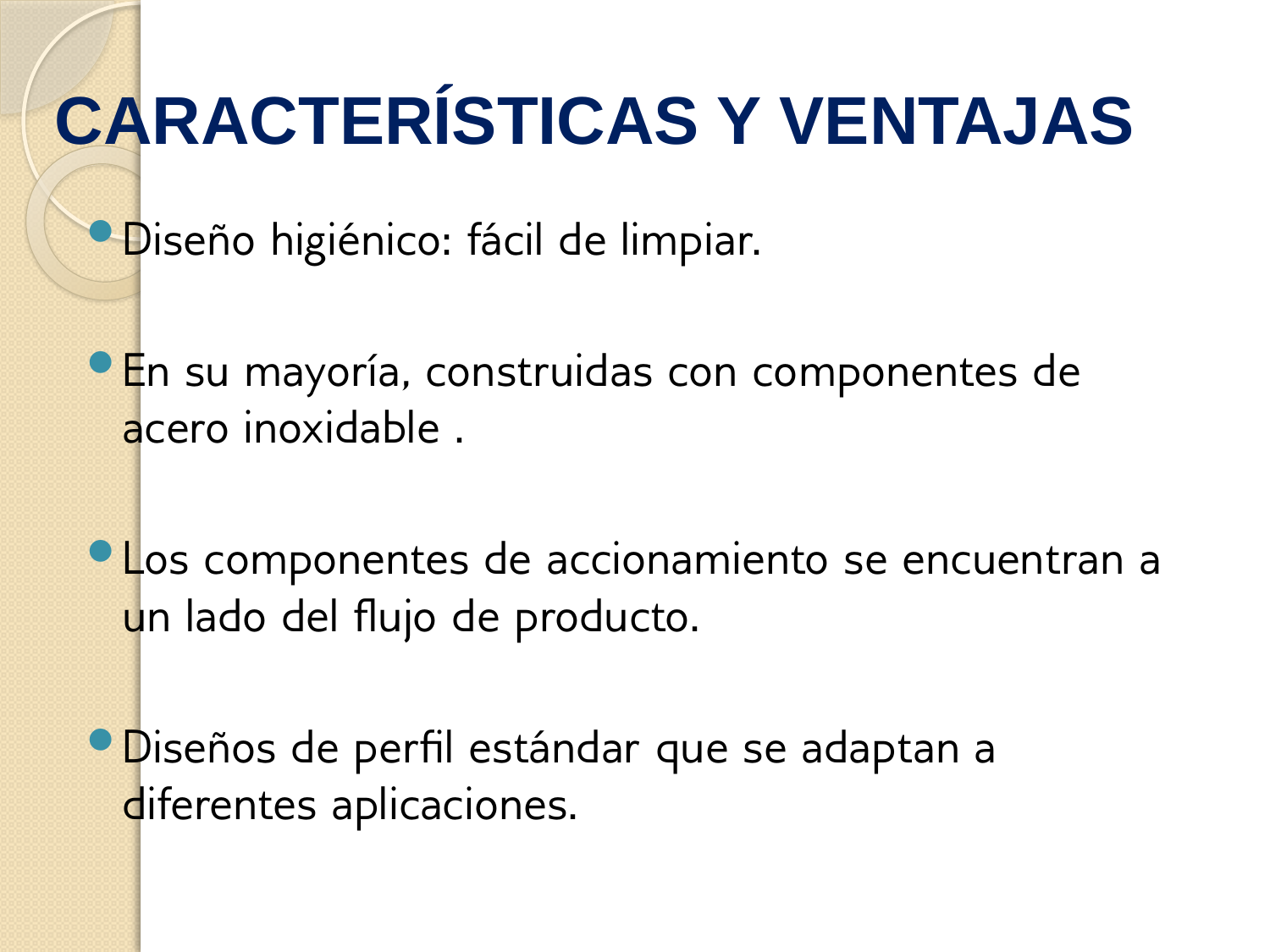

# CARACTERÍSTICAS Y VENTAJAS
Diseño higiénico: fácil de limpiar.

En su mayoría, construidas con componentes de acero inoxidable .

Los componentes de accionamiento se encuentran a un lado del flujo de producto.

Diseños de perfil estándar que se adaptan a diferentes aplicaciones.